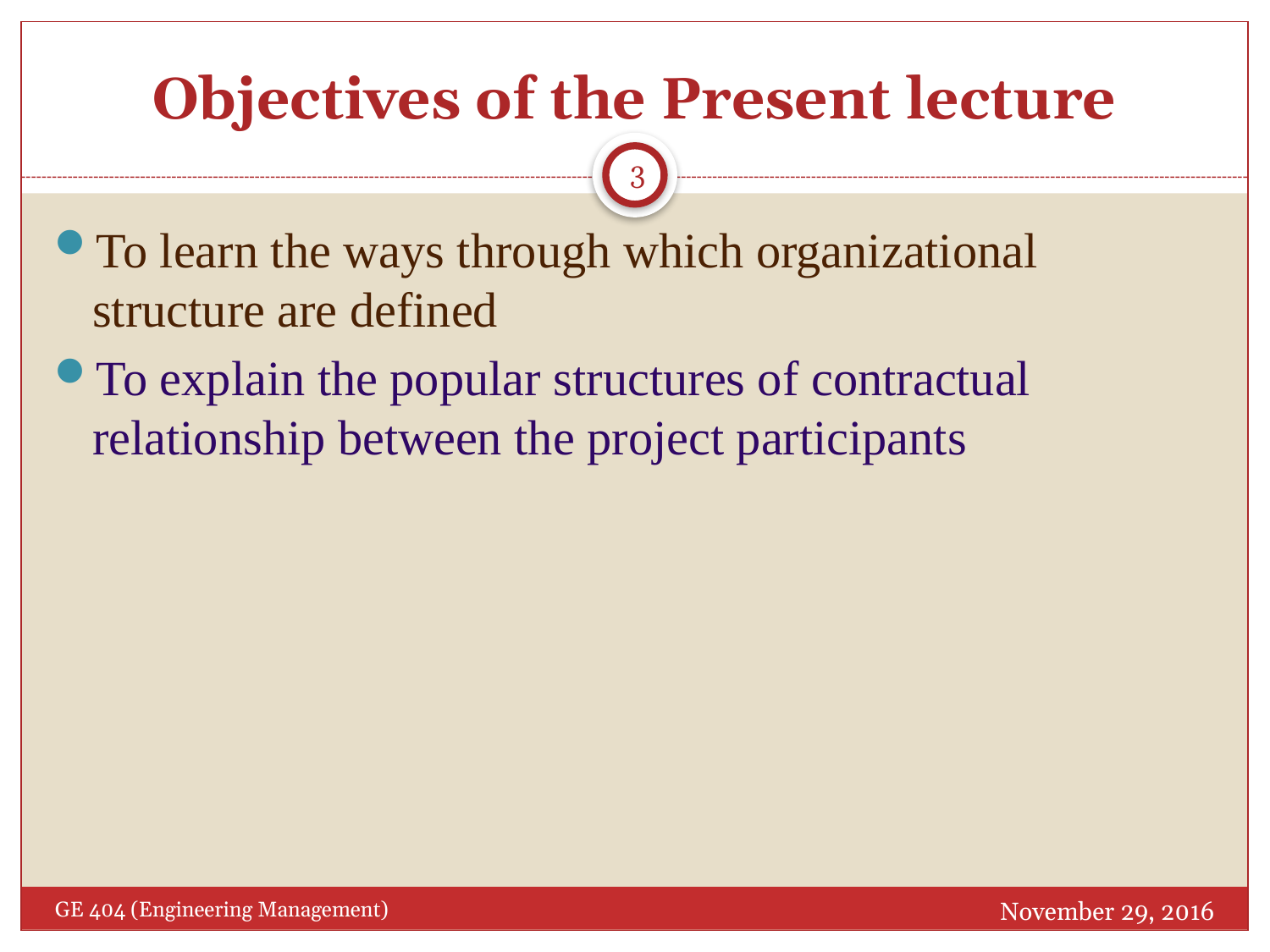

# Objectives of the Present lecture
3
To learn the ways through which organizational structure are defined
To explain the popular structures of contractual relationship between the project participants
November 29, 2016
GE 404 (Engineering Management)